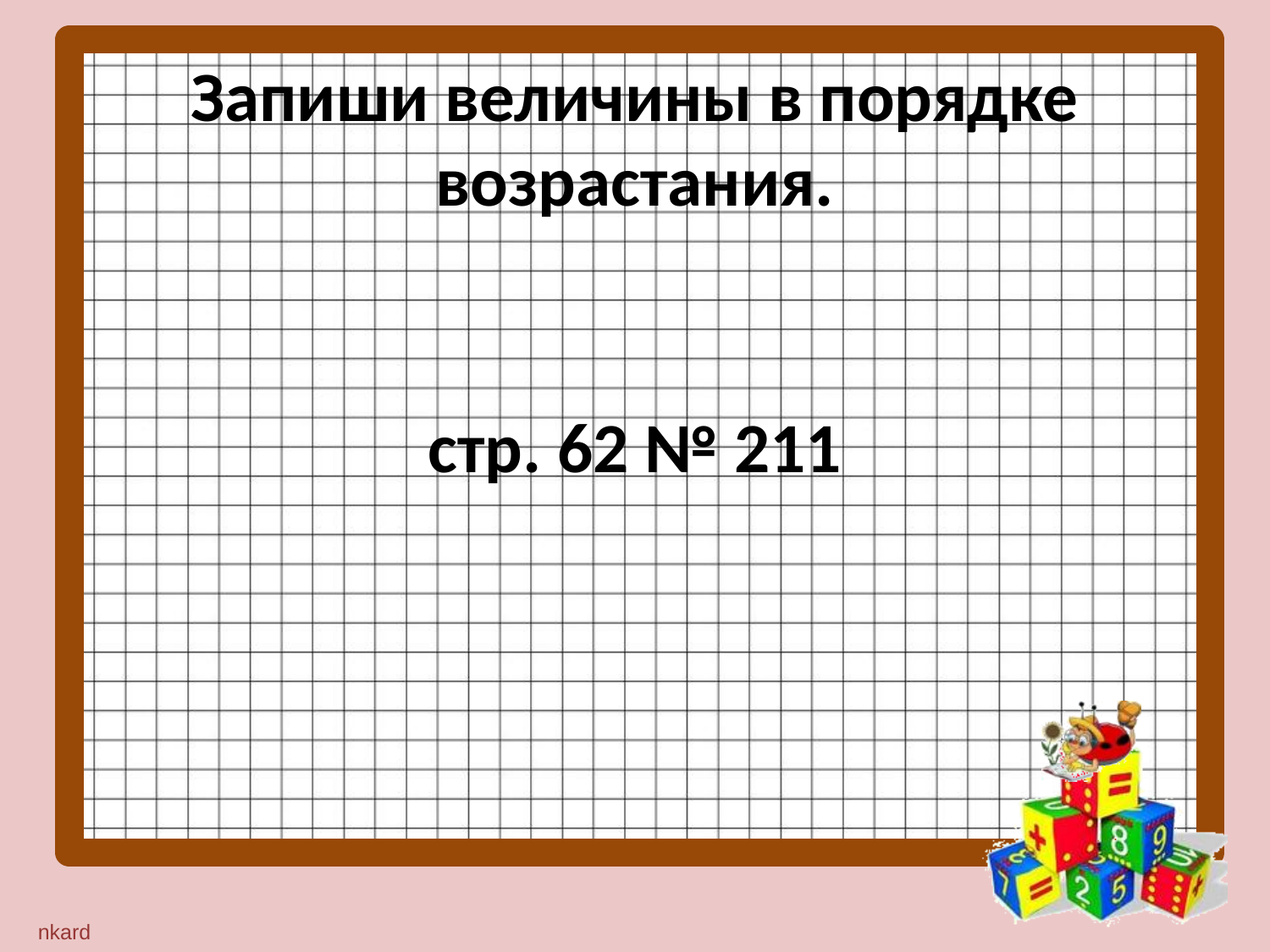

# Запиши величины в порядке возрастания.
стр. 62 № 211